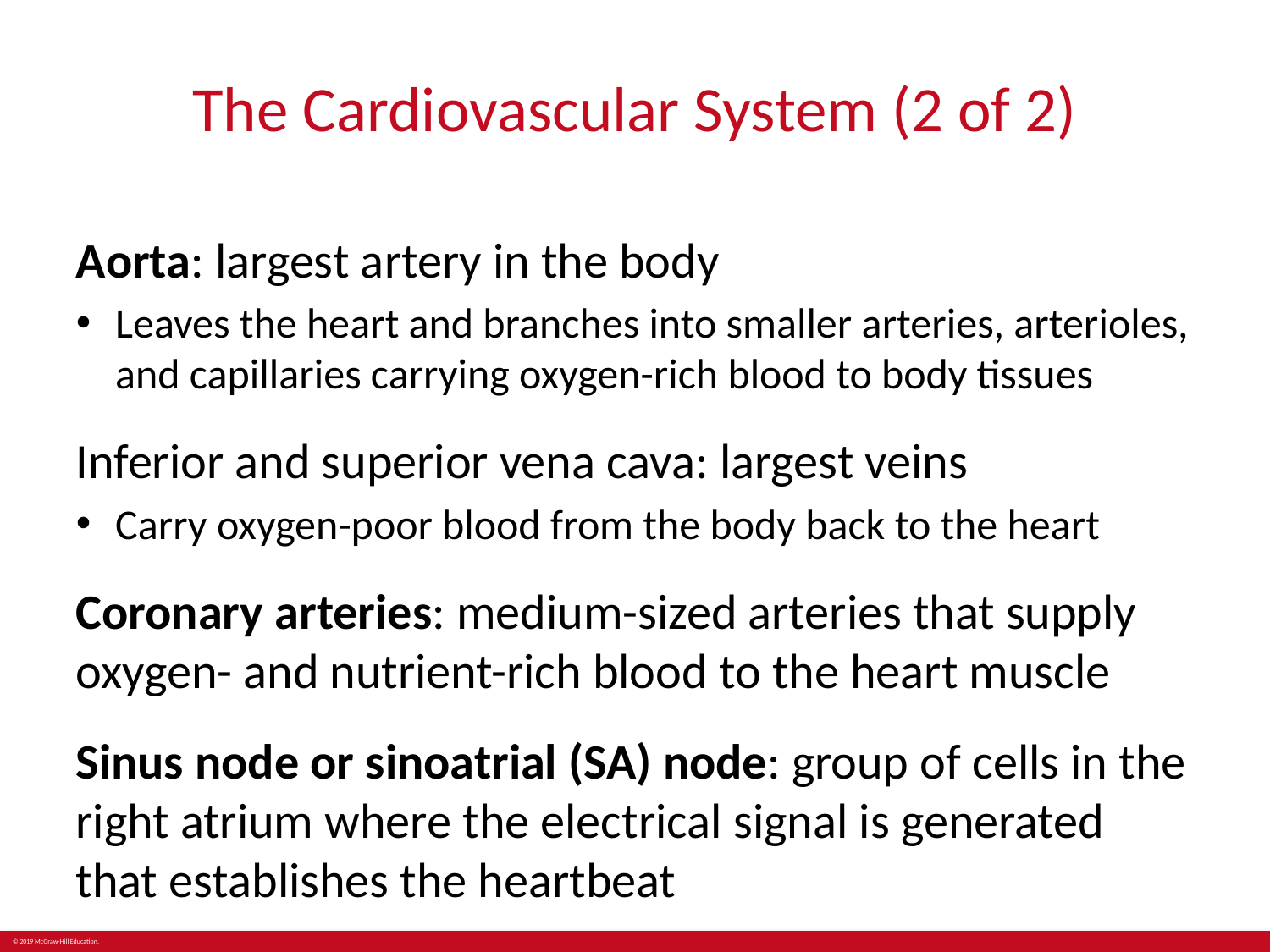

# The Cardiovascular System (2 of 2)
Aorta: largest artery in the body
Leaves the heart and branches into smaller arteries, arterioles, and capillaries carrying oxygen-rich blood to body tissues
Inferior and superior vena cava: largest veins
Carry oxygen-poor blood from the body back to the heart
Coronary arteries: medium-sized arteries that supply oxygen- and nutrient-rich blood to the heart muscle
Sinus node or sinoatrial (SA) node: group of cells in the right atrium where the electrical signal is generated that establishes the heartbeat